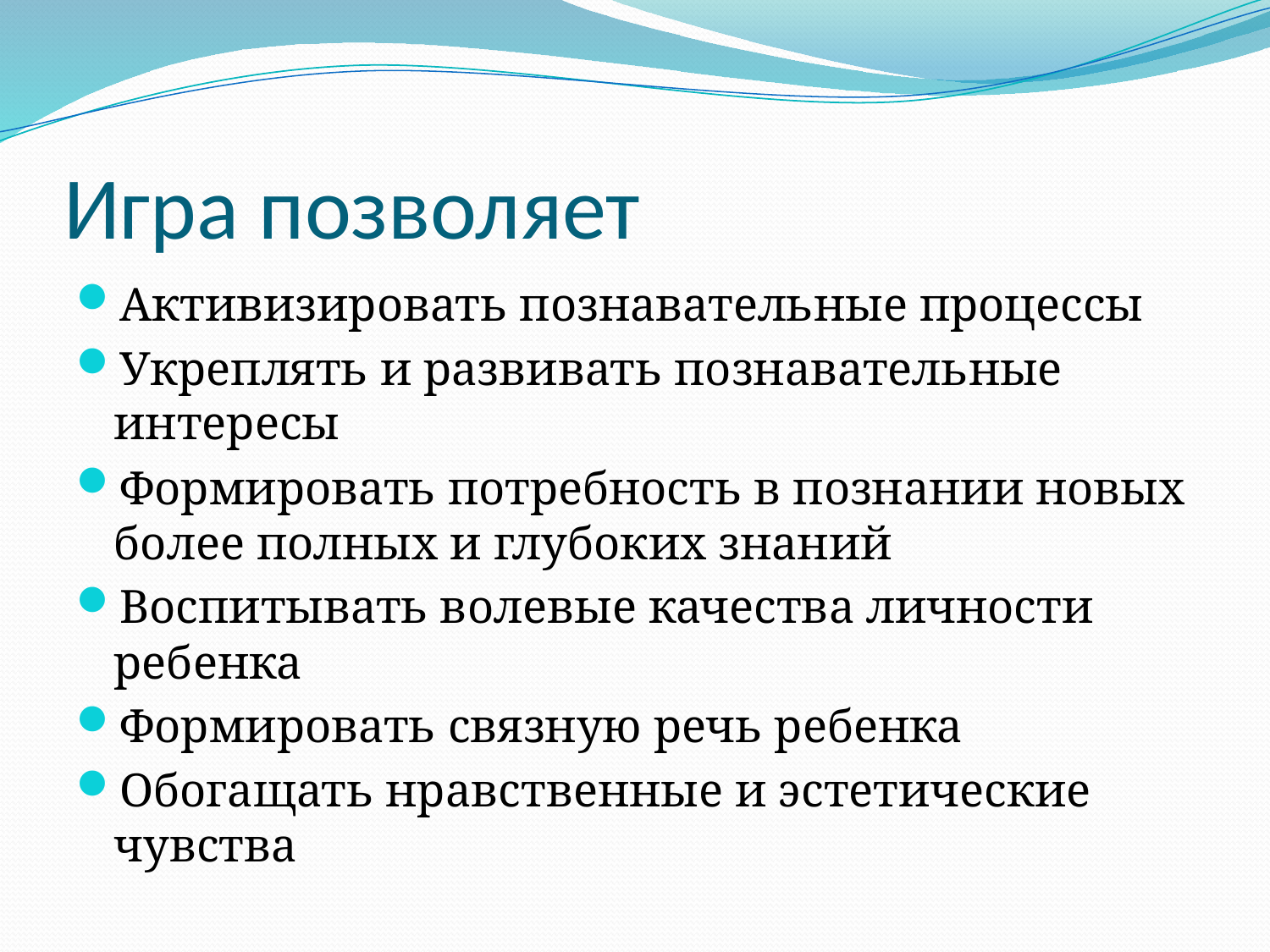

# Игра позволяет
Активизировать познавательные процессы
Укреплять и развивать познавательные интересы
Формировать потребность в познании новых более полных и глубоких знаний
Воспитывать волевые качества личности ребенка
Формировать связную речь ребенка
Обогащать нравственные и эстетические чувства